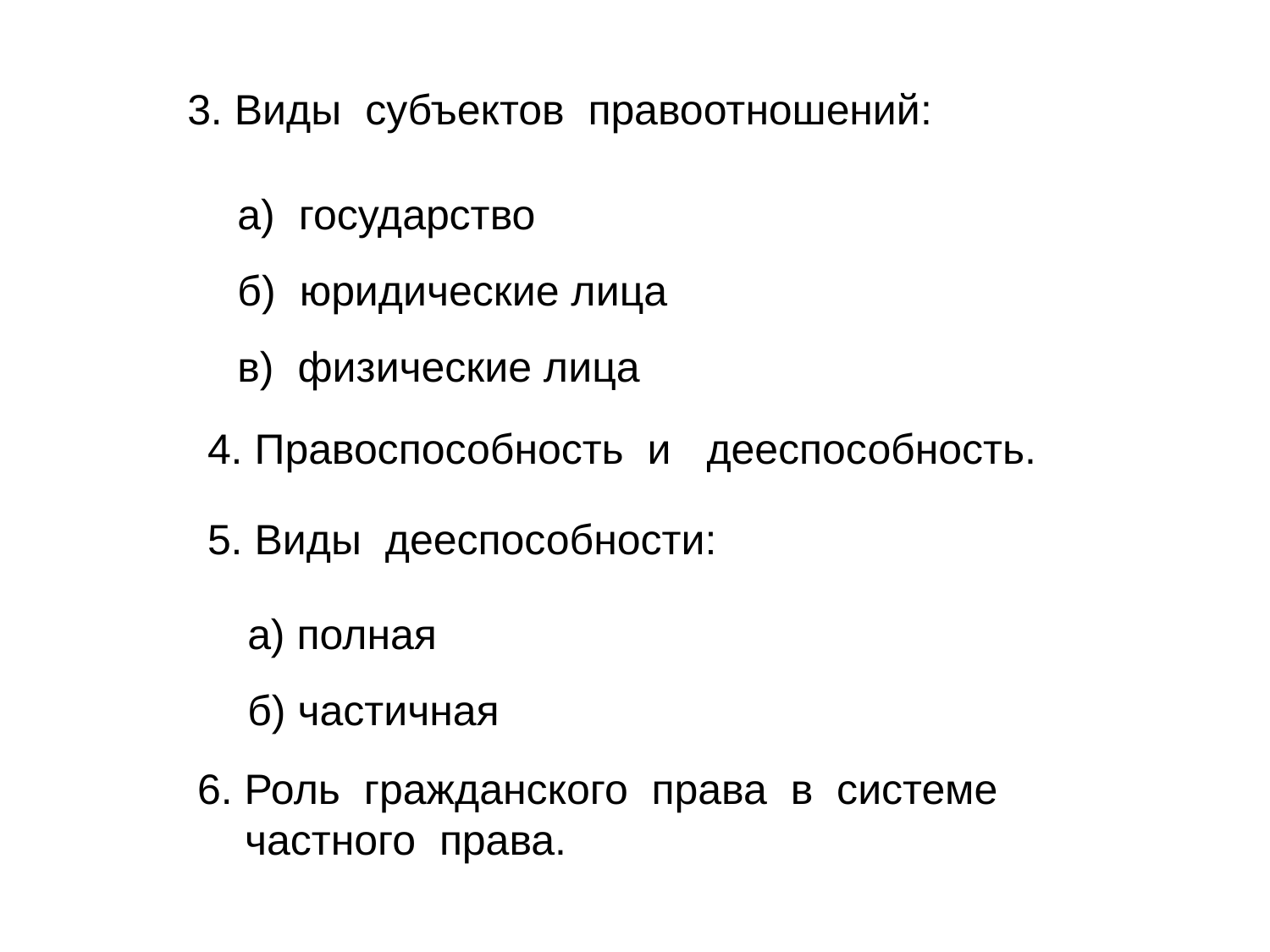

3. Виды  субъектов  правоотношений:
а)  государство
б)  юридические лица
в)  физические лица
4. Правоспособность  и   дееспособность.
5. Виды  дееспособности:
а) полная
б) частичная

6. Роль  гражданского  права  в  системе
    частного  права.